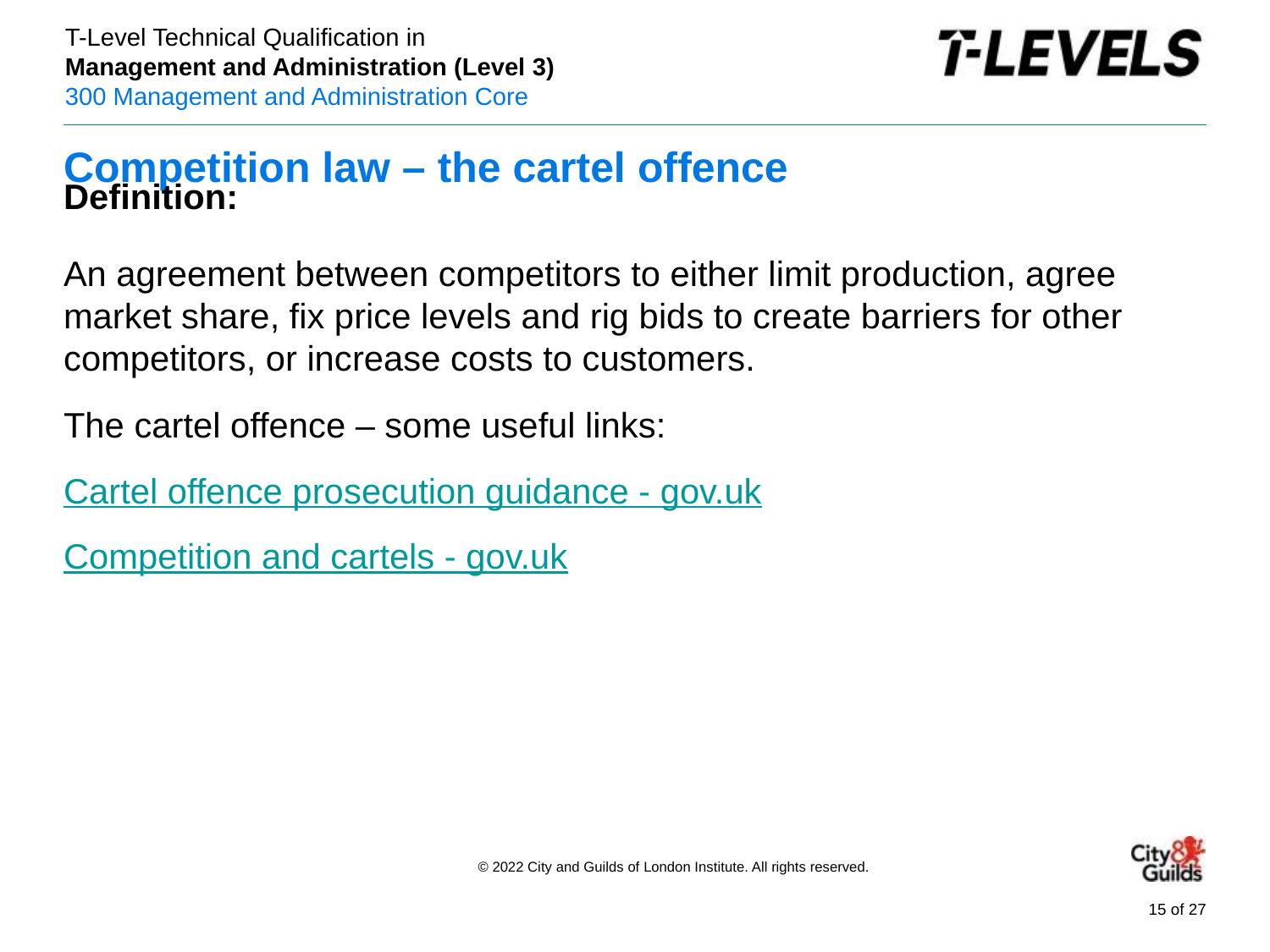

# Competition law – the cartel offence
Definition:
An agreement between competitors to either limit production, agree market share, fix price levels and rig bids to create barriers for other competitors, or increase costs to customers.
The cartel offence – some useful links:
Cartel offence prosecution guidance - gov.uk
Competition and cartels - gov.uk